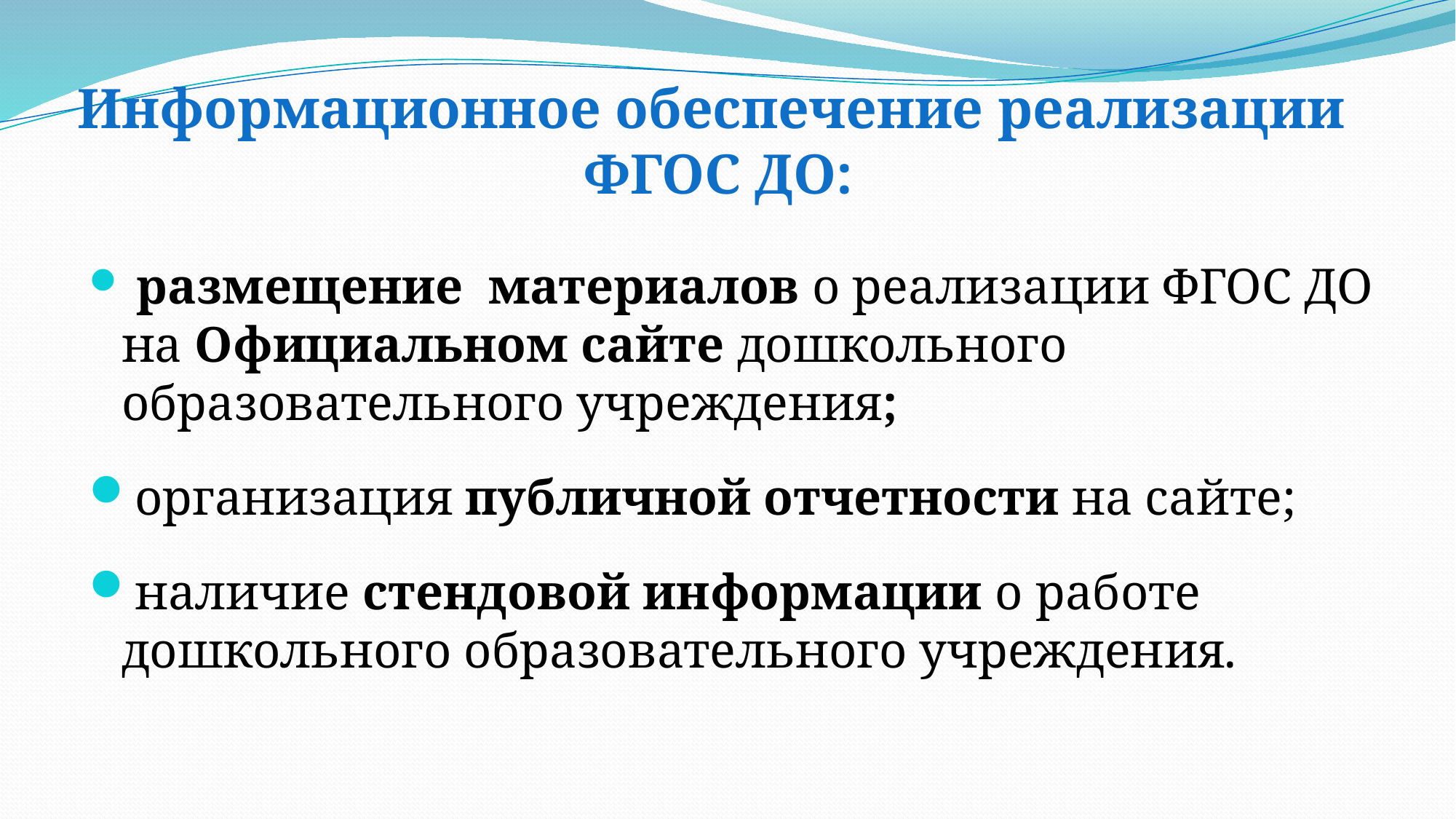

# Информационное обеспечение реализации ФГОС ДО:
 размещение  материалов о реализации ФГОС ДО на Официальном сайте дошкольного образовательного учреждения;
организация публичной отчетности на сайте;
наличие стендовой информации о работе дошкольного образовательного учреждения.